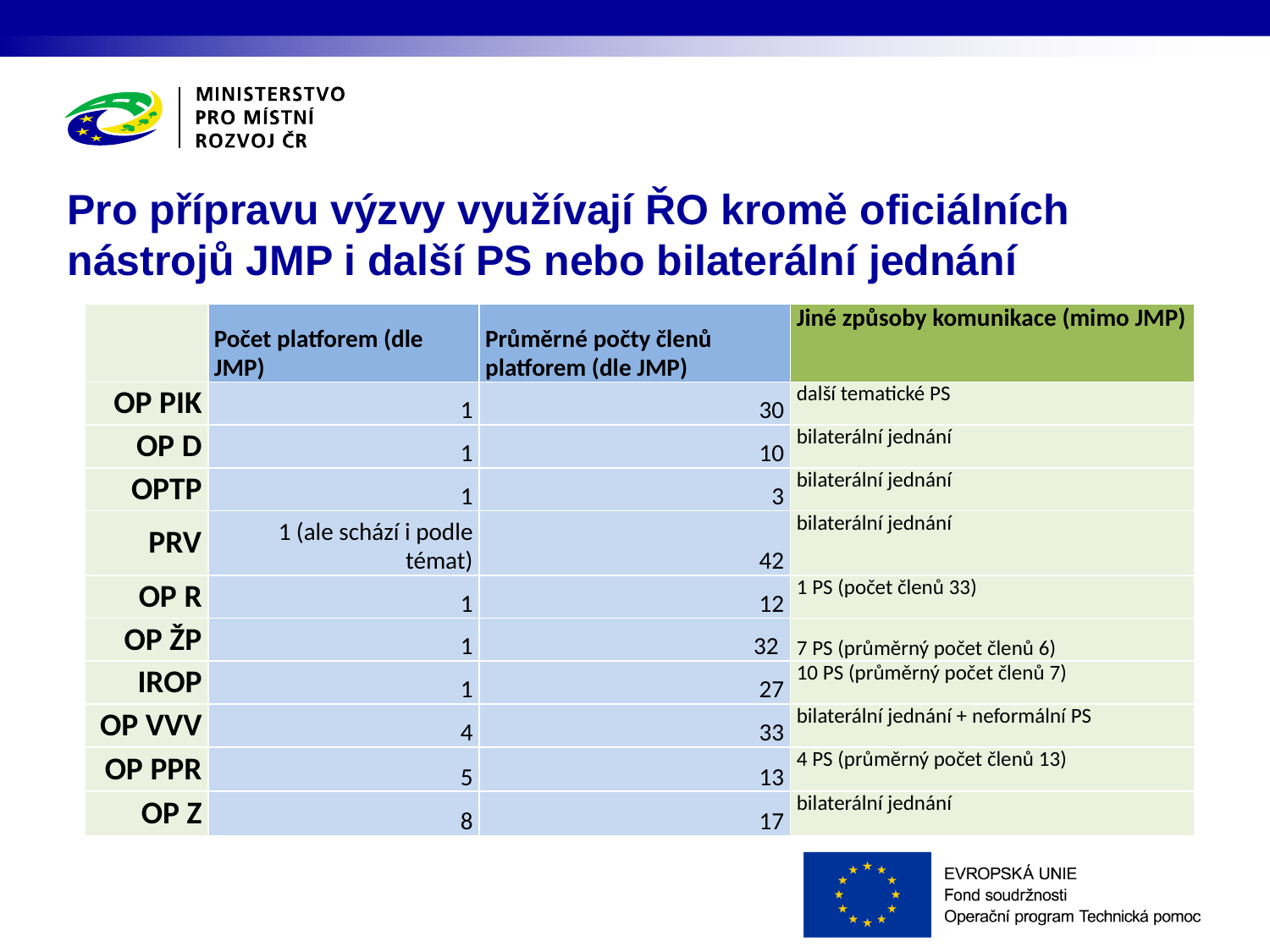

# Pro přípravu výzvy využívají ŘO kromě oficiálních nástrojů JMP i další PS nebo bilaterální jednání
|  | Počet platforem (dle JMP) | Průměrné počty členů platforem (dle JMP) | Jiné způsoby komunikace (mimo JMP) |
| --- | --- | --- | --- |
| OP PIK | 1 | 30 | další tematické PS |
| OP D | 1 | 10 | bilaterální jednání |
| OPTP | 1 | 3 | bilaterální jednání |
| PRV | 1 (ale schází i podle témat) | 42 | bilaterální jednání |
| OP R | 1 | 12 | 1 PS (počet členů 33) |
| OP ŽP | 1 | 32 | 7 PS (průměrný počet členů 6) |
| IROP | 1 | 27 | 10 PS (průměrný počet členů 7) |
| OP VVV | 4 | 33 | bilaterální jednání + neformální PS |
| OP PPR | 5 | 13 | 4 PS (průměrný počet členů 13) |
| OP Z | 8 | 17 | bilaterální jednání |